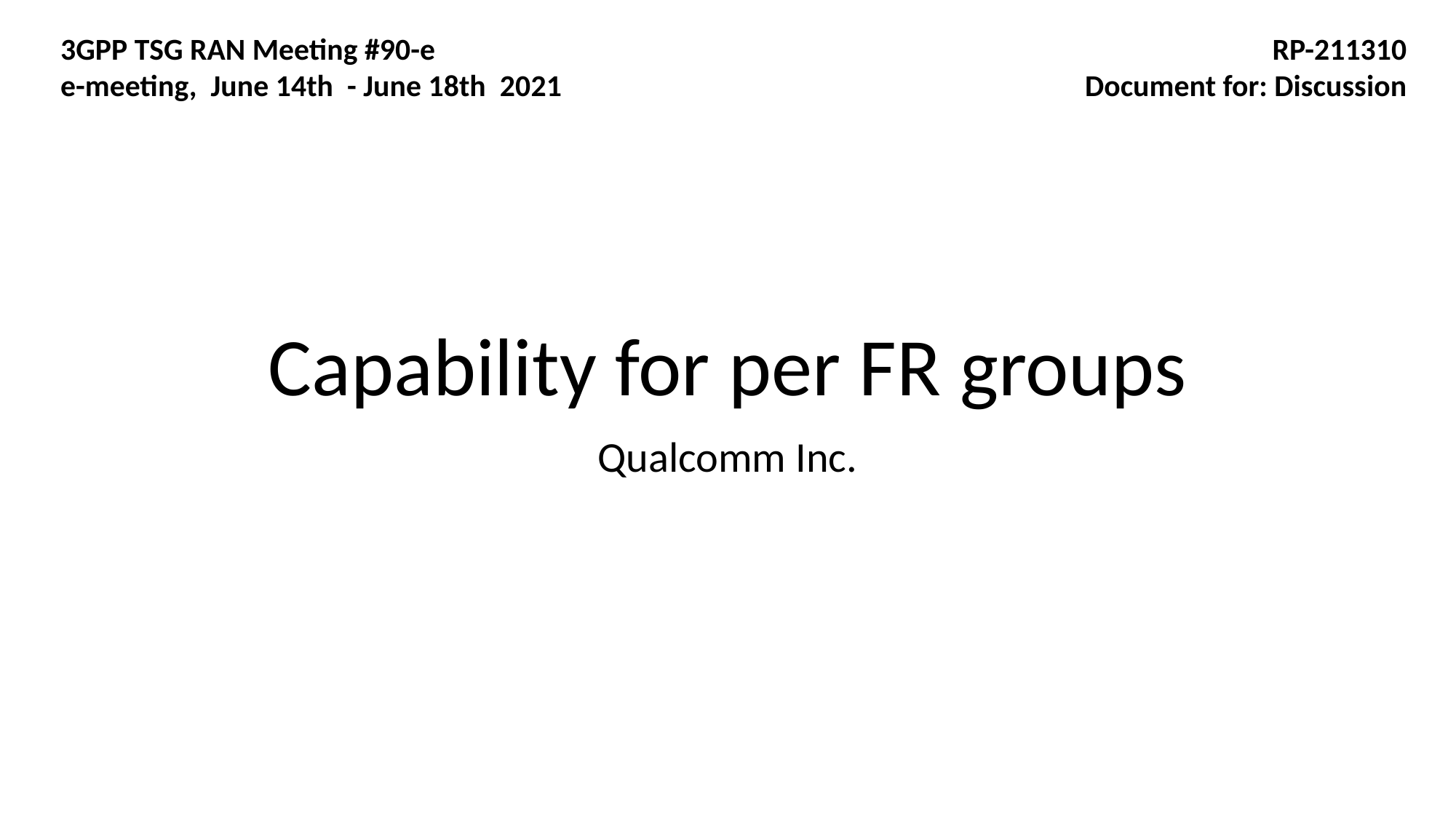

3GPP TSG RAN Meeting #90-e
e-meeting,  June 14th  - June 18th  2021
RP-211310
Document for: Discussion
# Capability for per FR groups
Qualcomm Inc.